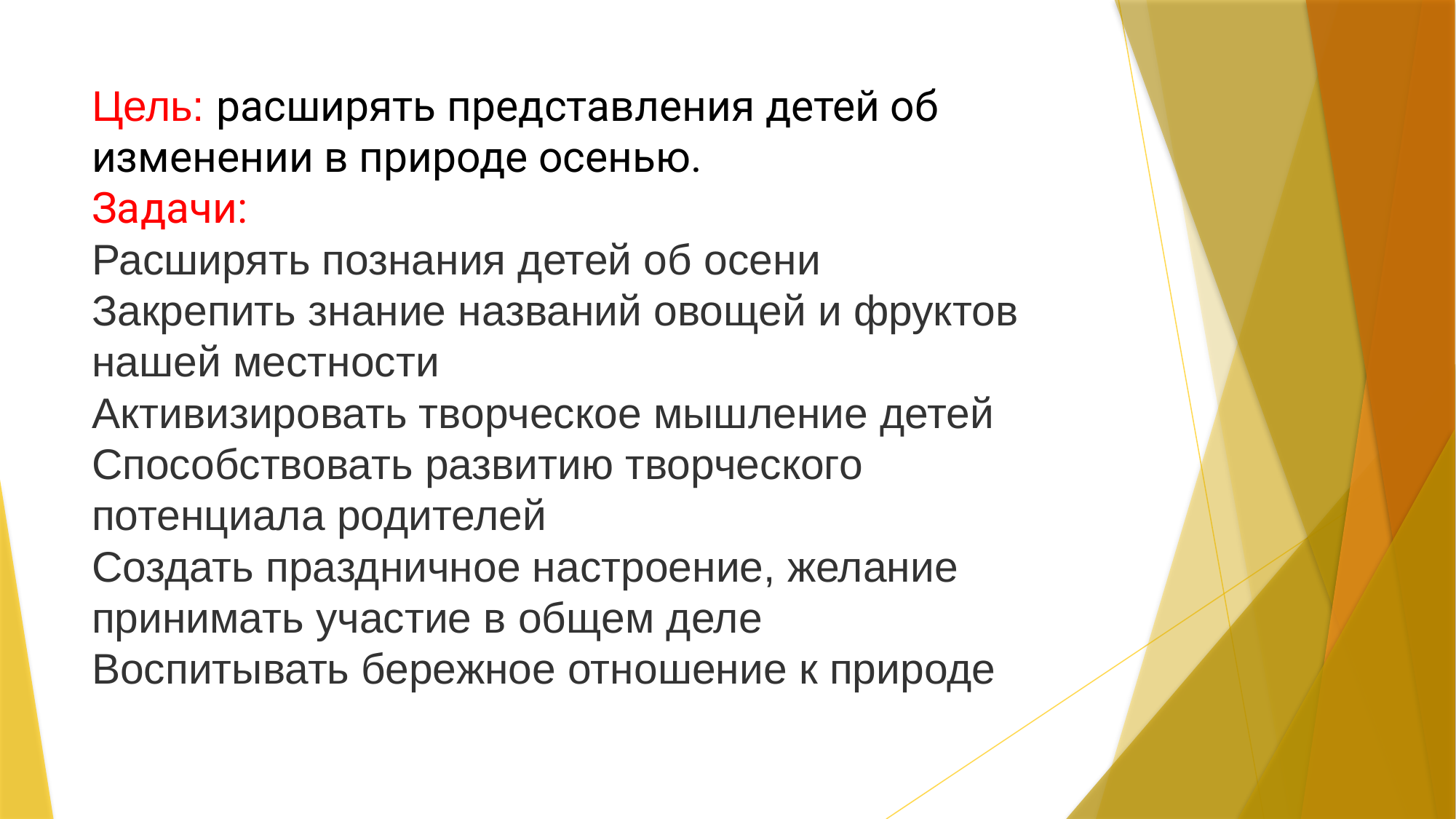

# Цель: расширять представления детей об изменении в природе осенью. Задачи: Расширять познания детей об осени Закрепить знание названий овощей и фруктов нашей местности Активизировать творческое мышление детей Способствовать развитию творческого потенциала родителей Создать праздничное настроение, желание принимать участие в общем деле Воспитывать бережное отношение к природе